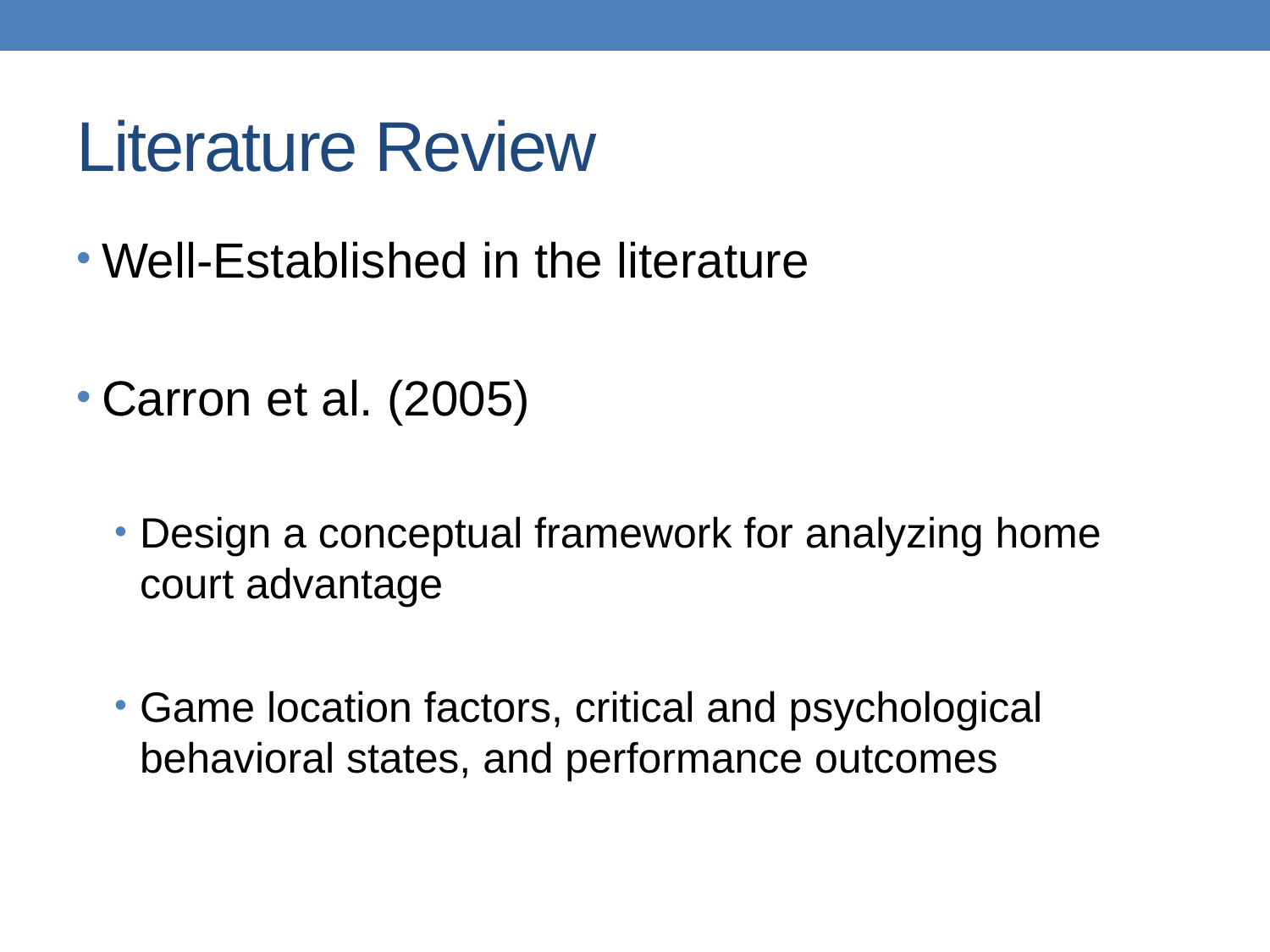

# Literature Review
Well-Established in the literature

Carron et al. (2005)

Design a conceptual framework for analyzing home court advantage

Game location factors, critical and psychological behavioral states, and performance outcomes